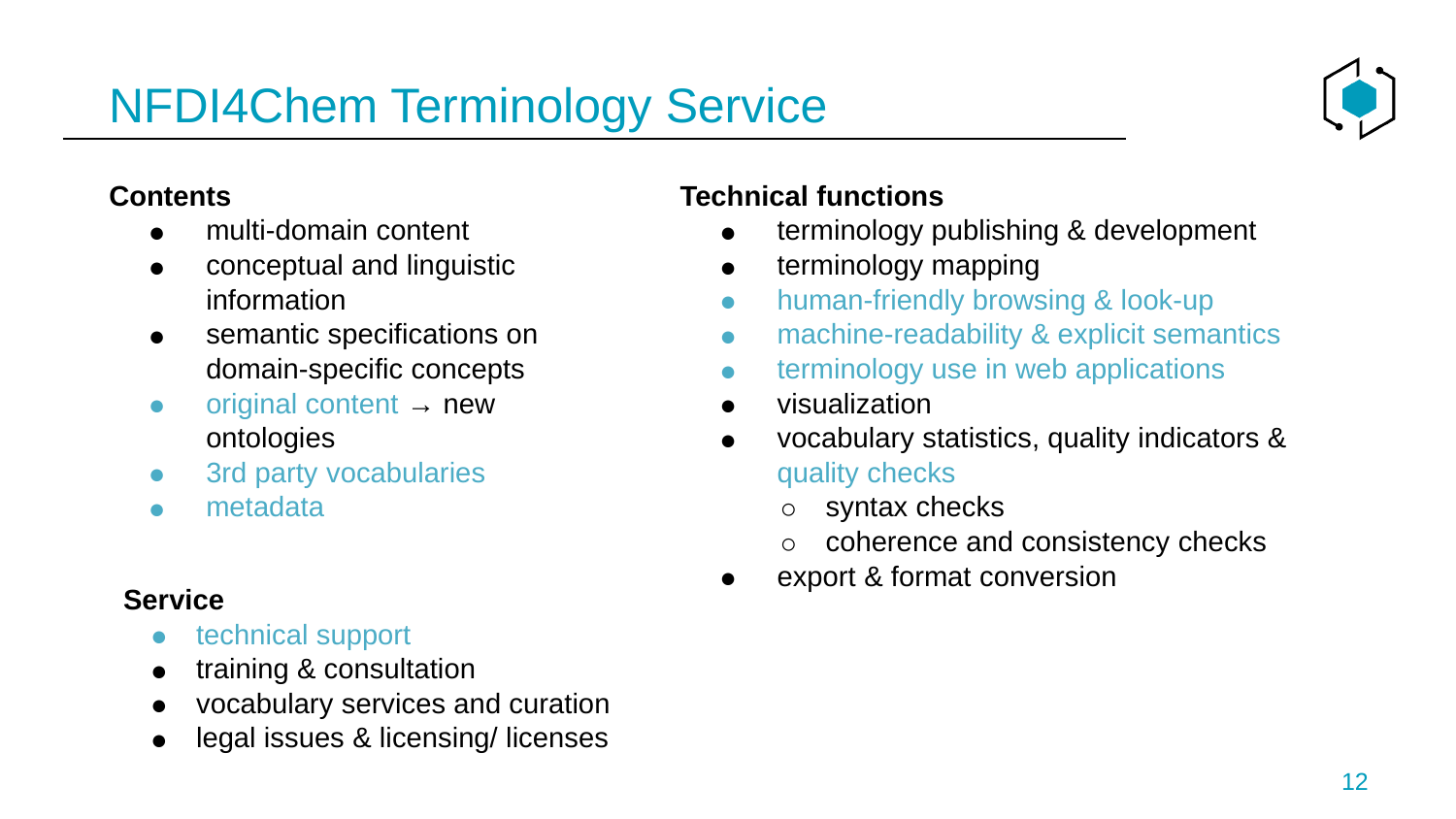

# NFDI4Chem Terminology Service
Contents
multi-domain content
conceptual and linguistic information
semantic specifications on domain-specific concepts
original content → new ontologies
3rd party vocabularies
metadata
Technical functions
terminology publishing & development
terminology mapping
human-friendly browsing & look-up
machine-readability & explicit semantics
terminology use in web applications
visualization
vocabulary statistics, quality indicators & quality checks
syntax checks
coherence and consistency checks
export & format conversion
Service
technical support
training & consultation
vocabulary services and curation
legal issues & licensing/ licenses
12